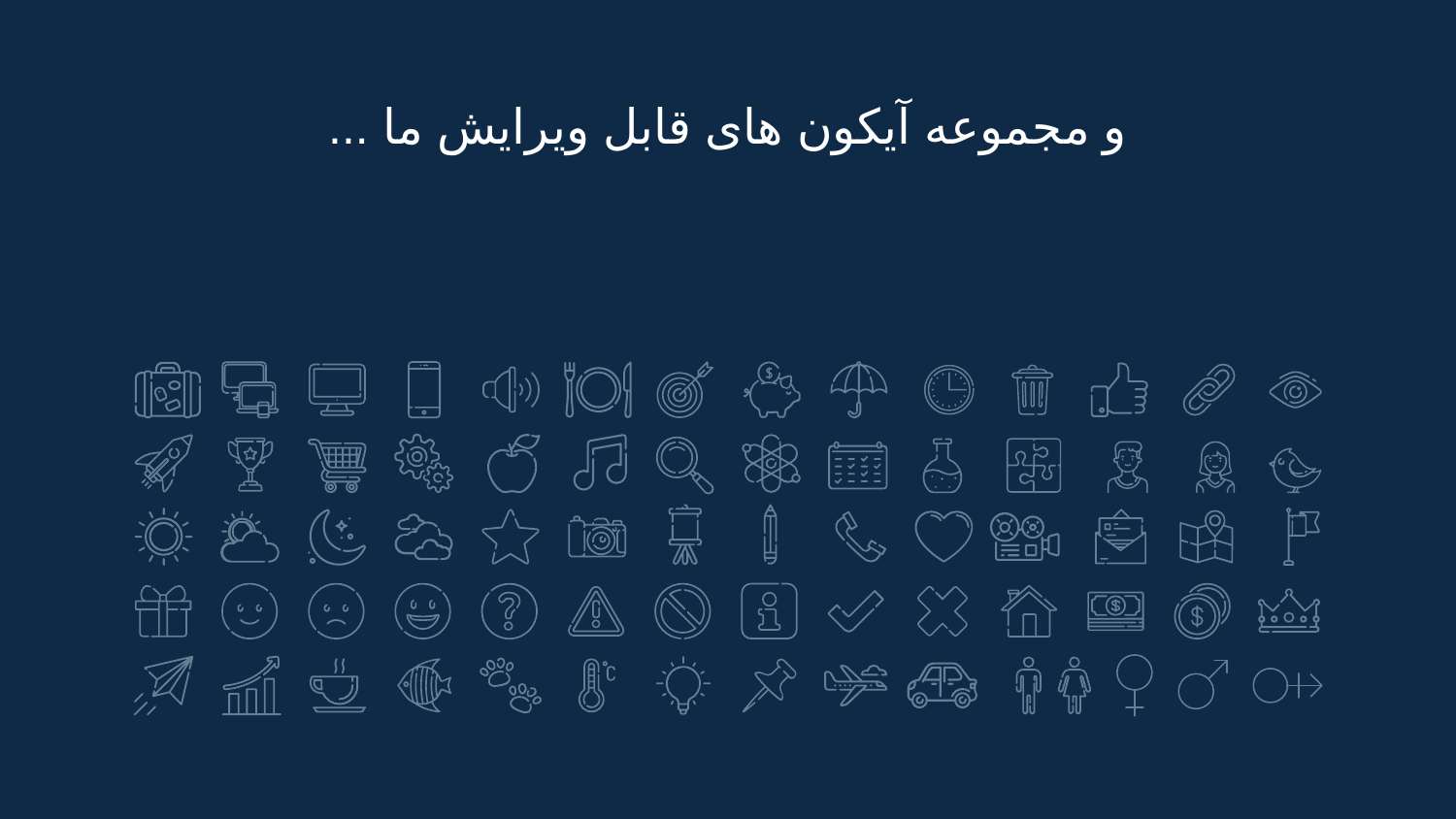

# ... و مجموعه آیکون های قابل ویرایش ما